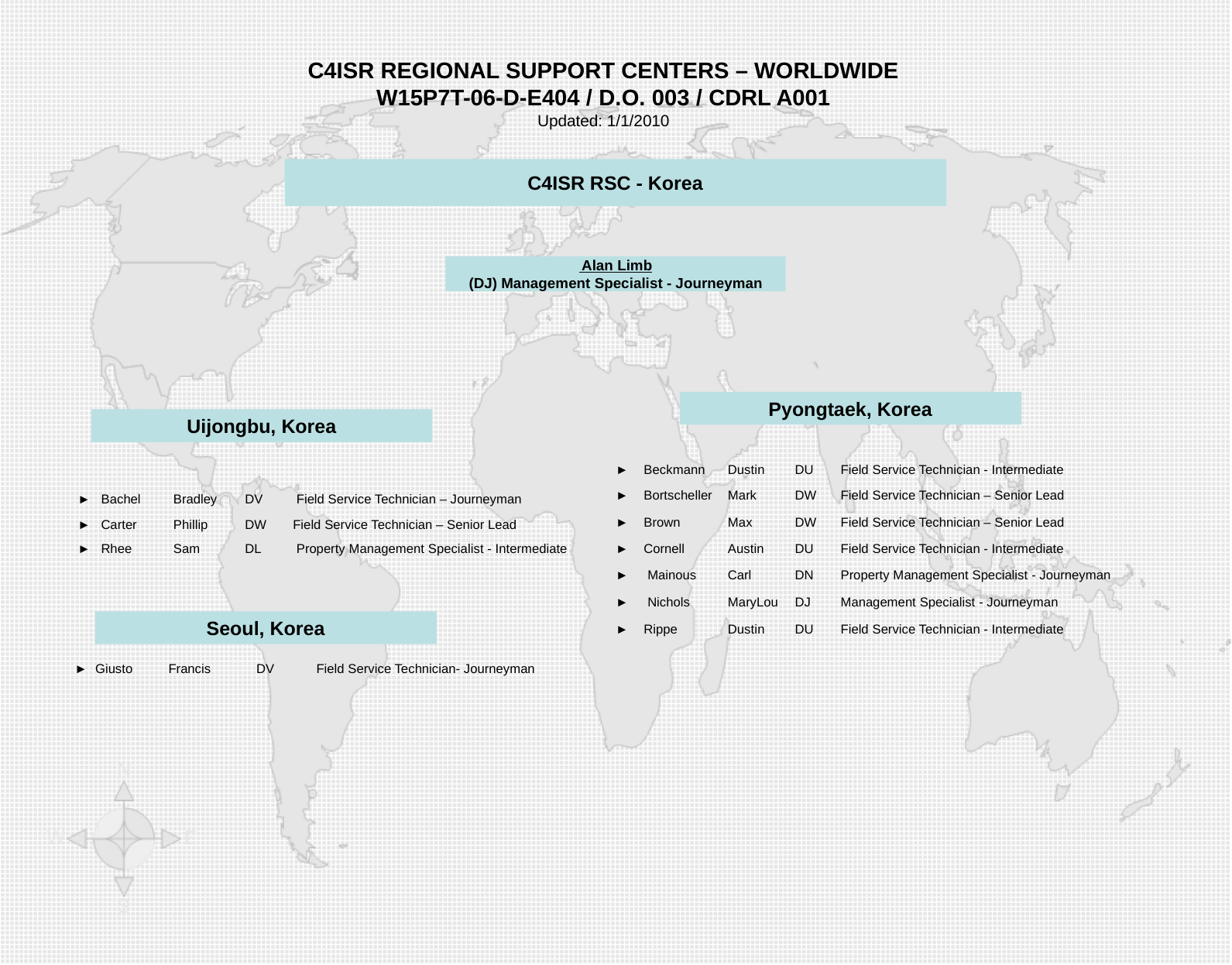

C4ISR REGIONAL SUPPORT CENTERS – WORLDWIDE
W15P7T-06-D-E404 / D.O. 003 / CDRL A001
Updated: 1/1/2010
C4ISR RSC - Korea
 Alan Limb
(DJ) Management Specialist - Journeyman
Pyongtaek, Korea
Uijongbu, Korea
| ► | Beckmann | Dustin | DU | Field Service Technician - Intermediate |
| --- | --- | --- | --- | --- |
| ► | Bortscheller | Mark | DW | Field Service Technician – Senior Lead |
| ► | Brown | Max | DW | Field Service Technician – Senior Lead |
| ► | Cornell | Austin | DU | Field Service Technician - Intermediate |
| ► | Mainous | Carl | DN | Property Management Specialist - Journeyman |
| ► | Nichols | MaryLou | DJ | Management Specialist - Journeyman |
| ► | Rippe | Dustin | DU | Field Service Technician - Intermediate |
| ► | Bachel | Bradley | DV | Field Service Technician – Journeyman |
| --- | --- | --- | --- | --- |
| ► | Carter | Phillip | DW | Field Service Technician – Senior Lead |
| ► | Rhee | Sam | DL | Property Management Specialist - Intermediate |
Seoul, Korea
| ► | Giusto | Francis | DV | Field Service Technician- Journeyman |
| --- | --- | --- | --- | --- |